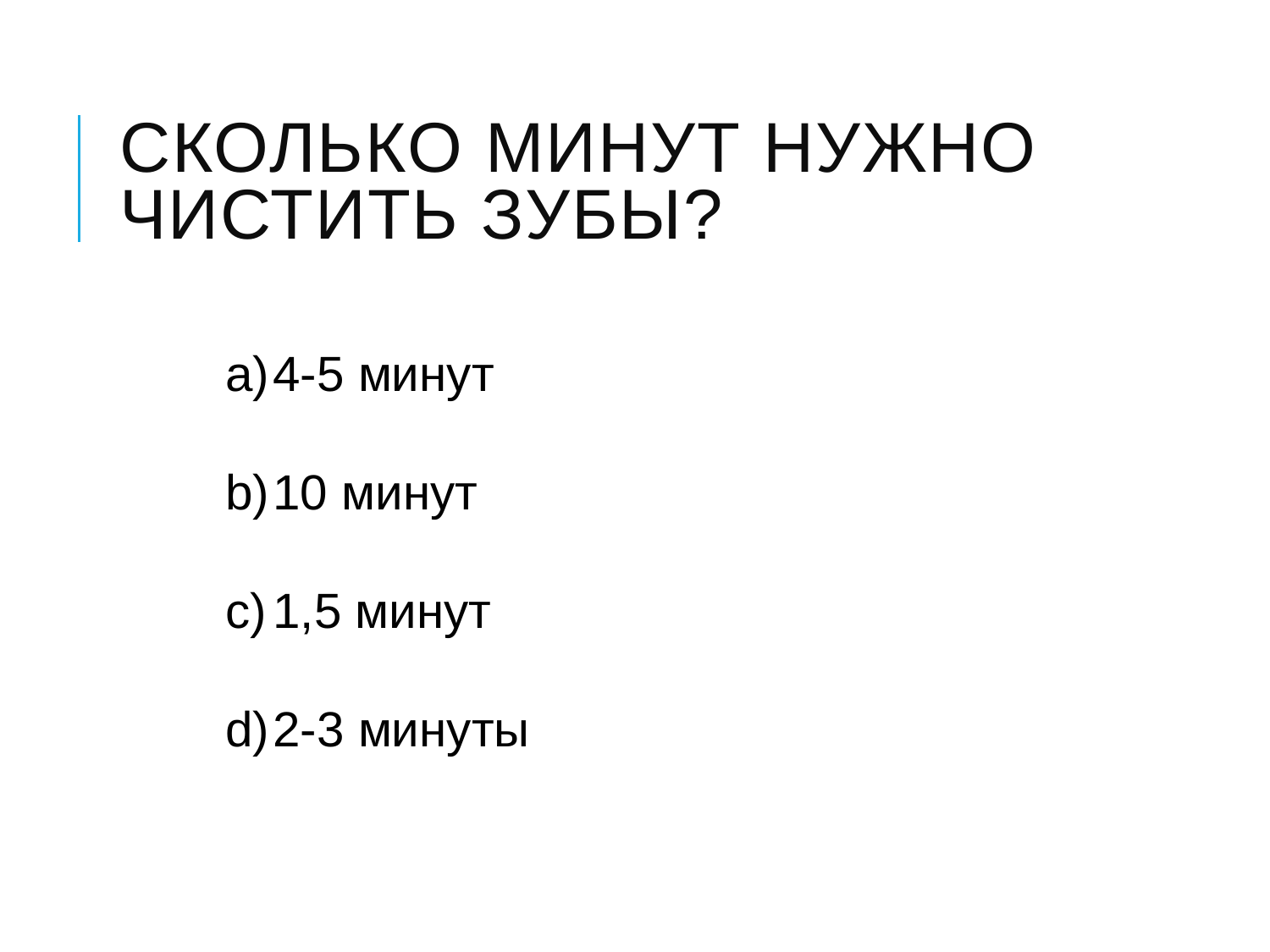

# Сколько минут нужно чистить зубы?
4-5 минут

10 минут

1,5 минут

2-3 минуты